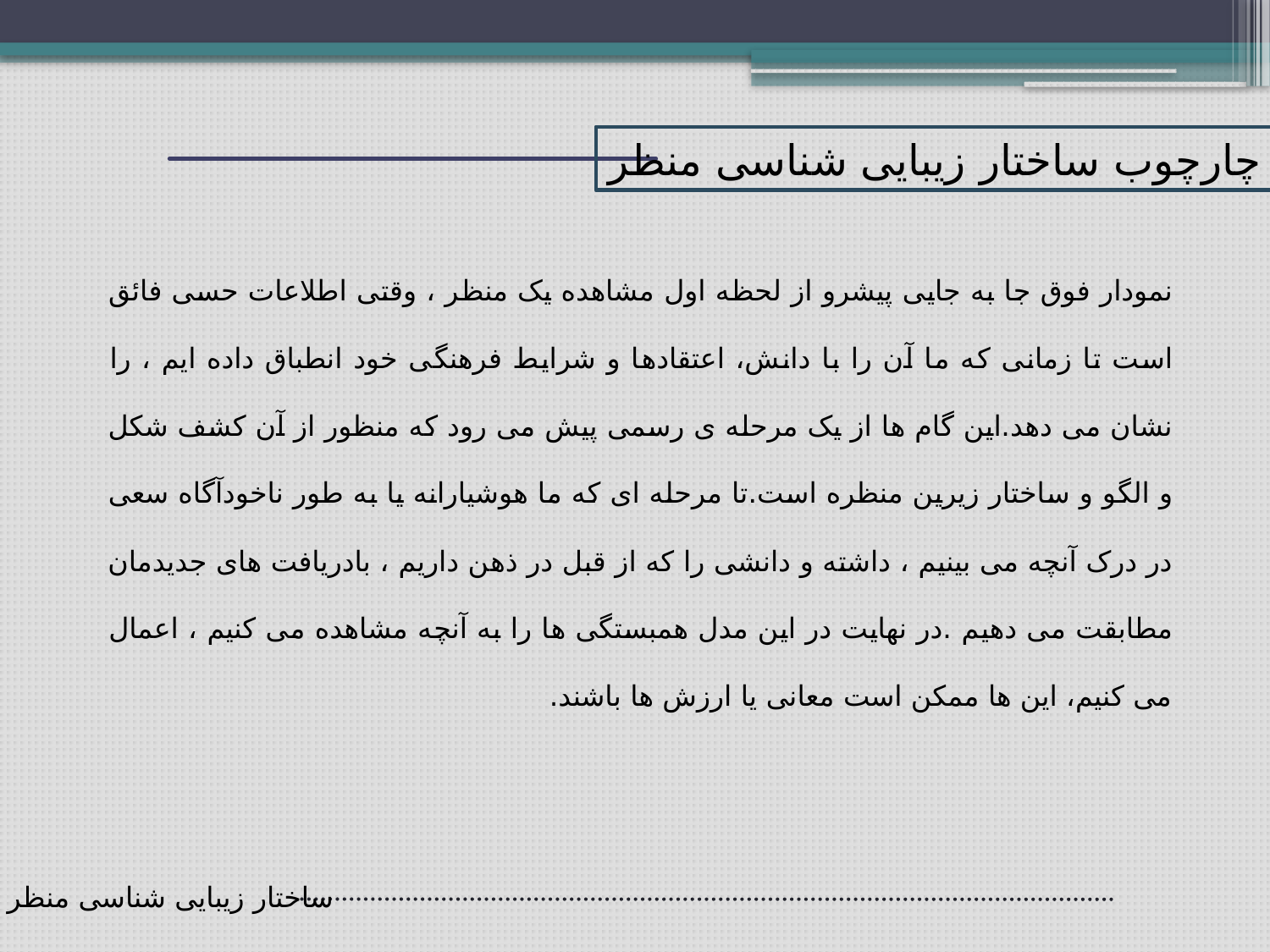

چارچوب ساختار زیبایی شناسی منظر
نمودار فوق جا به جایی پیشرو از لحظه اول مشاهده یک منظر ، وقتی اطلاعات حسی فائق است تا زمانی که ما آن را با دانش، اعتقادها و شرایط فرهنگی خود انطباق داده ایم ، را نشان می دهد.این گام ها از یک مرحله ی رسمی پیش می رود که منظور از آن کشف شکل و الگو و ساختار زیرین منظره است.تا مرحله ای که ما هوشیارانه یا به طور ناخودآگاه سعی در درک آنچه می بینیم ، داشته و دانشی را که از قبل در ذهن داریم ، بادریافت های جدیدمان مطابقت می دهیم .در نهایت در این مدل همبستگی ها را به آنچه مشاهده می کنیم ، اعمال می کنیم، این ها ممکن است معانی یا ارزش ها باشند.
ساختار زیبایی شناسی منظر